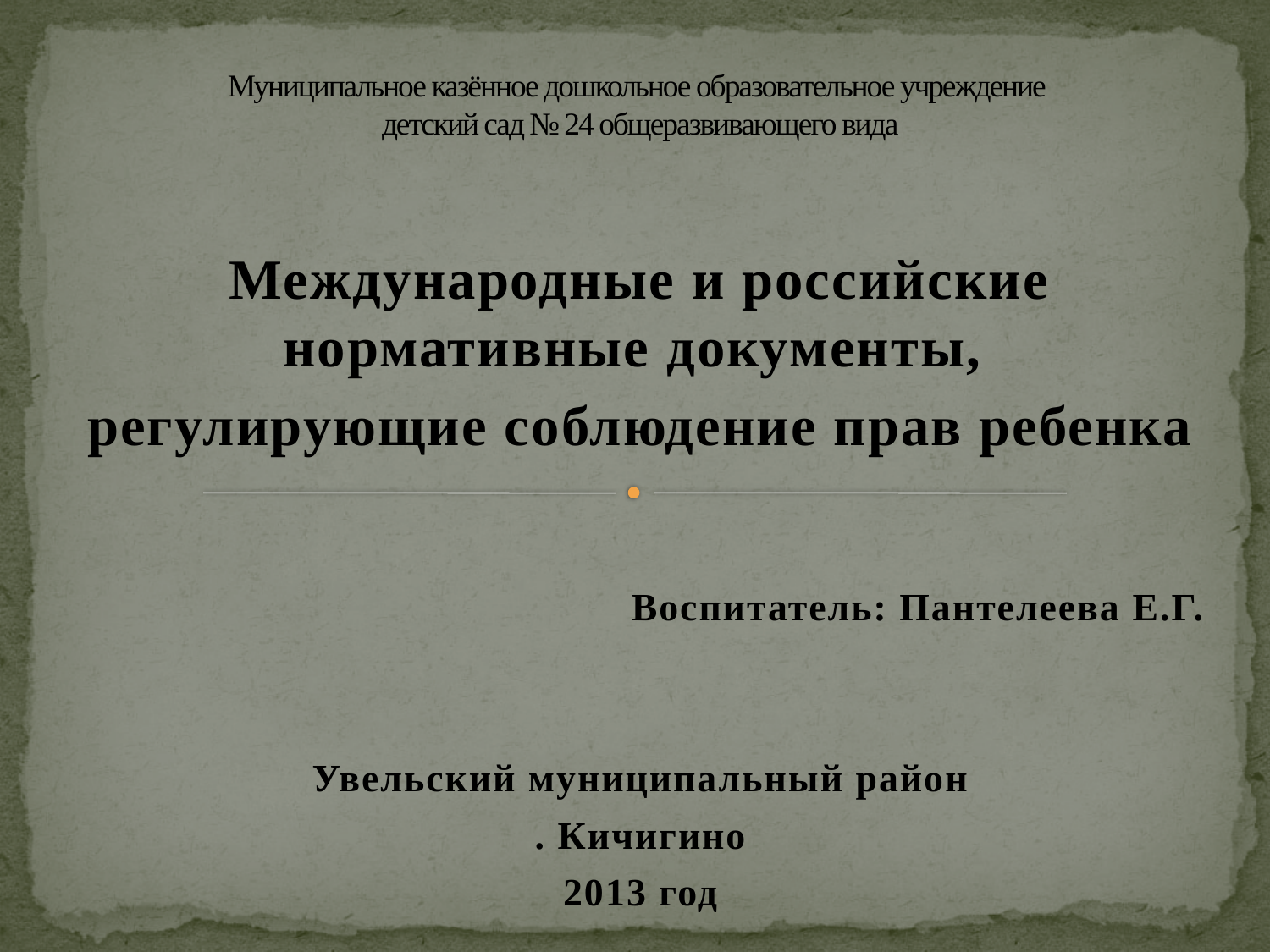

# Муниципальное казённое дошкольное образовательное учреждение детский сад № 24 общеразвивающего вида

Международные и российские нормативные документы,
регулирующие соблюдение прав ребенка

Воспитатель: Пантелеева Е.Г.

Увельский муниципальный район
. Кичигино
2013 год